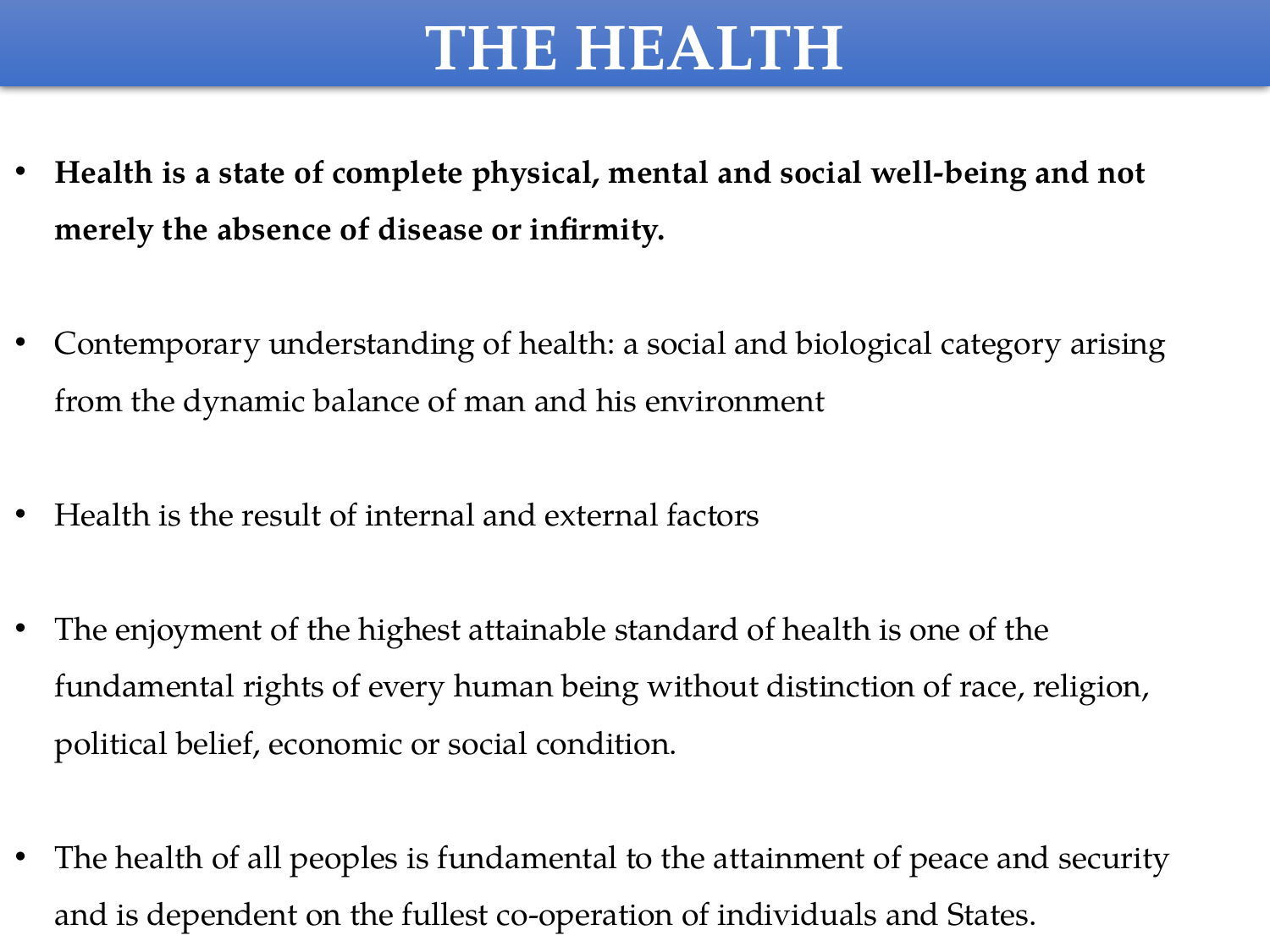

THE HEALTH
Health is a state of complete physical, mental and social well-being and not merely the absence of disease or infirmity.

Contemporary understanding of health: a social and biological category arising from the dynamic balance of man and his environment

Health is the result of internal and external factors

The enjoyment of the highest attainable standard of health is one of the fundamental rights of every human being without distinction of race, religion, political belief, economic or social condition.

The health of all peoples is fundamental to the attainment of peace and security and is dependent on the fullest co-operation of individuals and States.